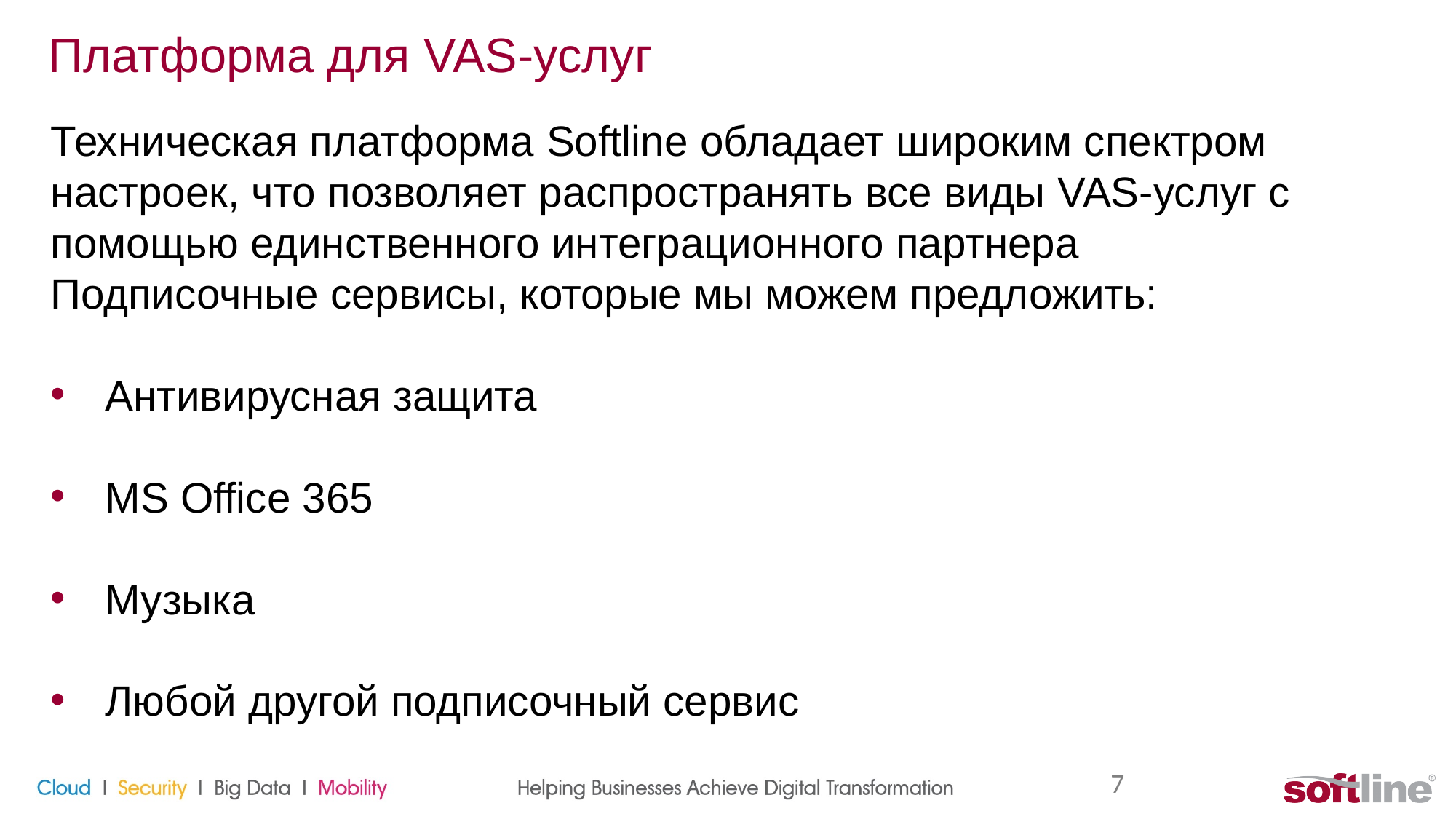

# Платформа для VAS-услуг
Техническая платформа Softline обладает широким спектром настроек, что позволяет распространять все виды VAS-услуг с помощью единственного интеграционного партнера
Подписочные сервисы, которые мы можем предложить:

Антивирусная защита

MS Office 365

Музыка

Любой другой подписочный сервис

7